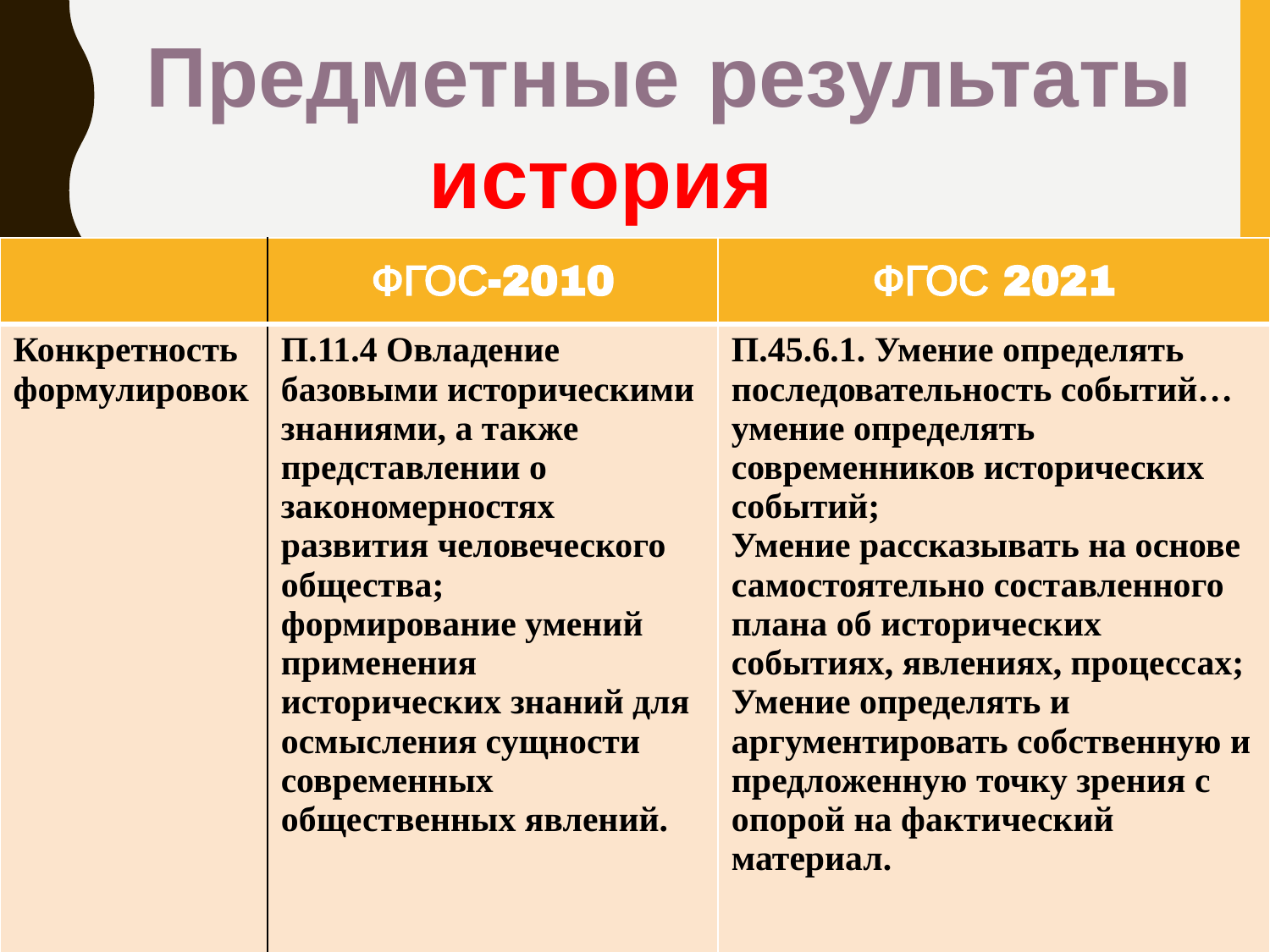

Предметные результаты
история

|  | ФГОС-2010 | ФГОС 2021 |
| --- | --- | --- |
| Конкретность формулировок | П.11.4 Овладение базовыми историческими знаниями, а также представлении о закономерностях развития человеческого общества; формирование умений применения исторических знаний для осмысления сущности современных общественных явлений. | П.45.6.1. Умение определять последовательность событий… умение определять современников исторических событий; Умение рассказывать на основе самостоятельно составленного плана об исторических событиях, явлениях, процессах; Умение определять и аргументировать собственную и предложенную точку зрения с опорой на фактический материал. |
|  |  |  |